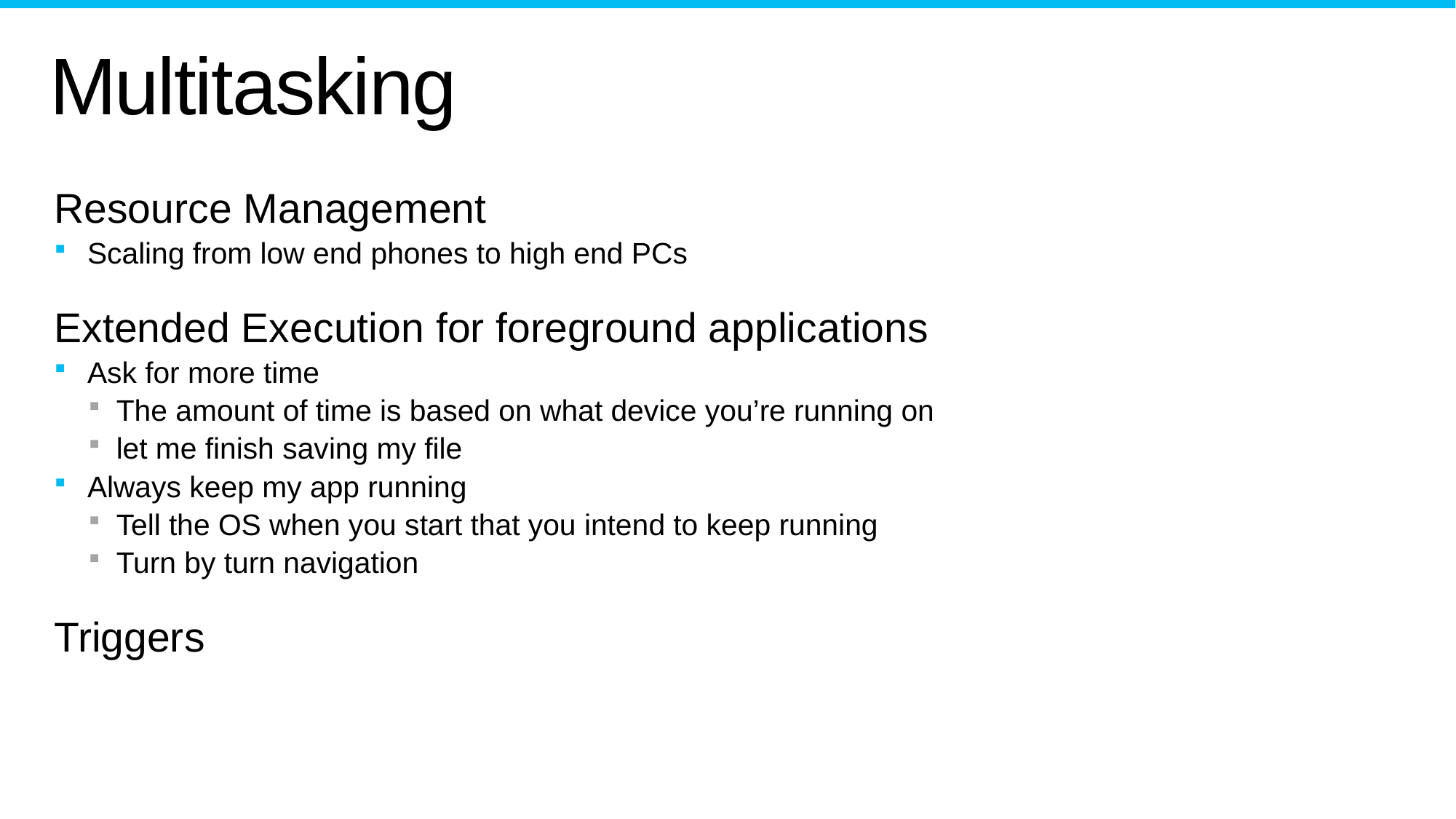

# Multitasking
Resource Management
Scaling from low end phones to high end PCs
Extended Execution for foreground applications
Ask for more time
The amount of time is based on what device you’re running on
let me finish saving my file
Always keep my app running
Tell the OS when you start that you intend to keep running
Turn by turn navigation
Triggers